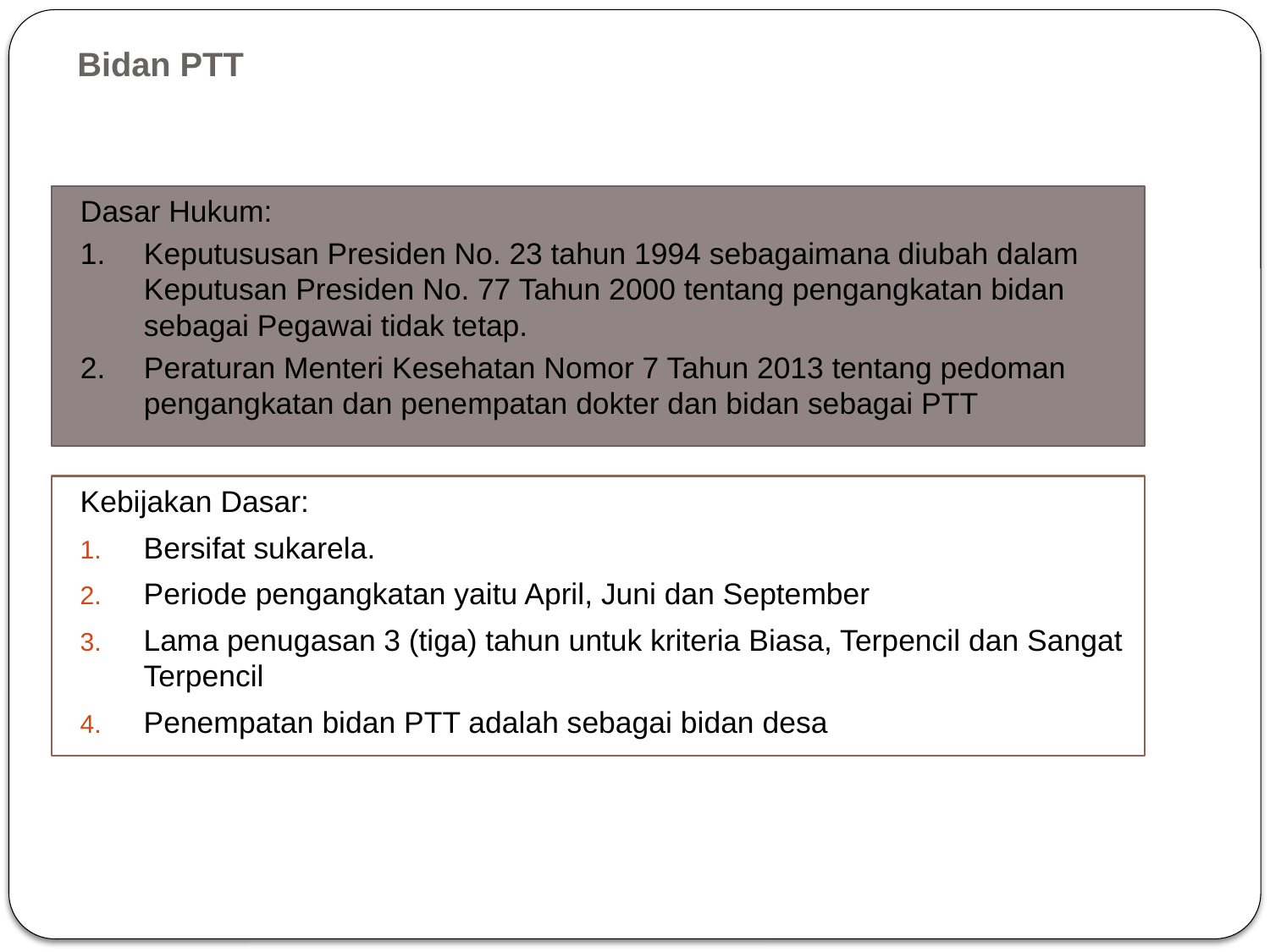

# Bidan PTT
Dasar Hukum:
Keputususan Presiden No. 23 tahun 1994 sebagaimana diubah dalam Keputusan Presiden No. 77 Tahun 2000 tentang pengangkatan bidan sebagai Pegawai tidak tetap.
Peraturan Menteri Kesehatan Nomor 7 Tahun 2013 tentang pedoman pengangkatan dan penempatan dokter dan bidan sebagai PTT

Kebijakan Dasar:
Bersifat sukarela.
Periode pengangkatan yaitu April, Juni dan September
Lama penugasan 3 (tiga) tahun untuk kriteria Biasa, Terpencil dan Sangat Terpencil
Penempatan bidan PTT adalah sebagai bidan desa